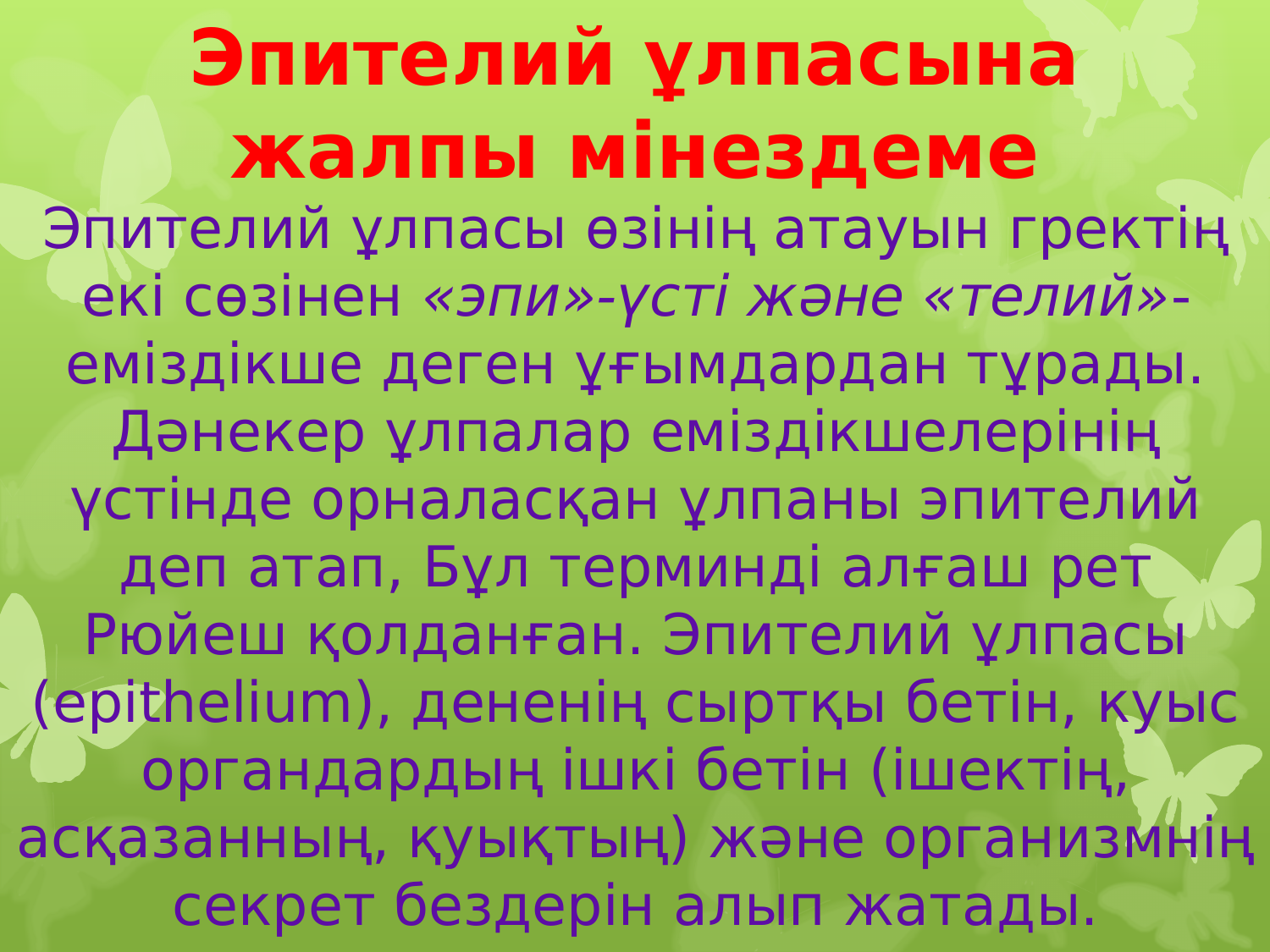

# Эпителий ұлпасына жалпы мінездеме
Эпителий ұлпасы өзінің атауын гректің екі сөзінен «эпи»-үсті және «телий»-еміздікше деген ұғымдардан тұрады. Дәнекер ұлпалар еміздікшелерінің үстінде орналасқан ұлпаны эпителий деп атап, Бұл терминді алғаш рет Рюйеш қолданған. Эпителий ұлпасы (epithelium), дененің сыртқы бетін, куыс органдардың ішкі бетін (ішектің, асқазанның, қуықтың) және организмнің секрет бездерін алып жатады.